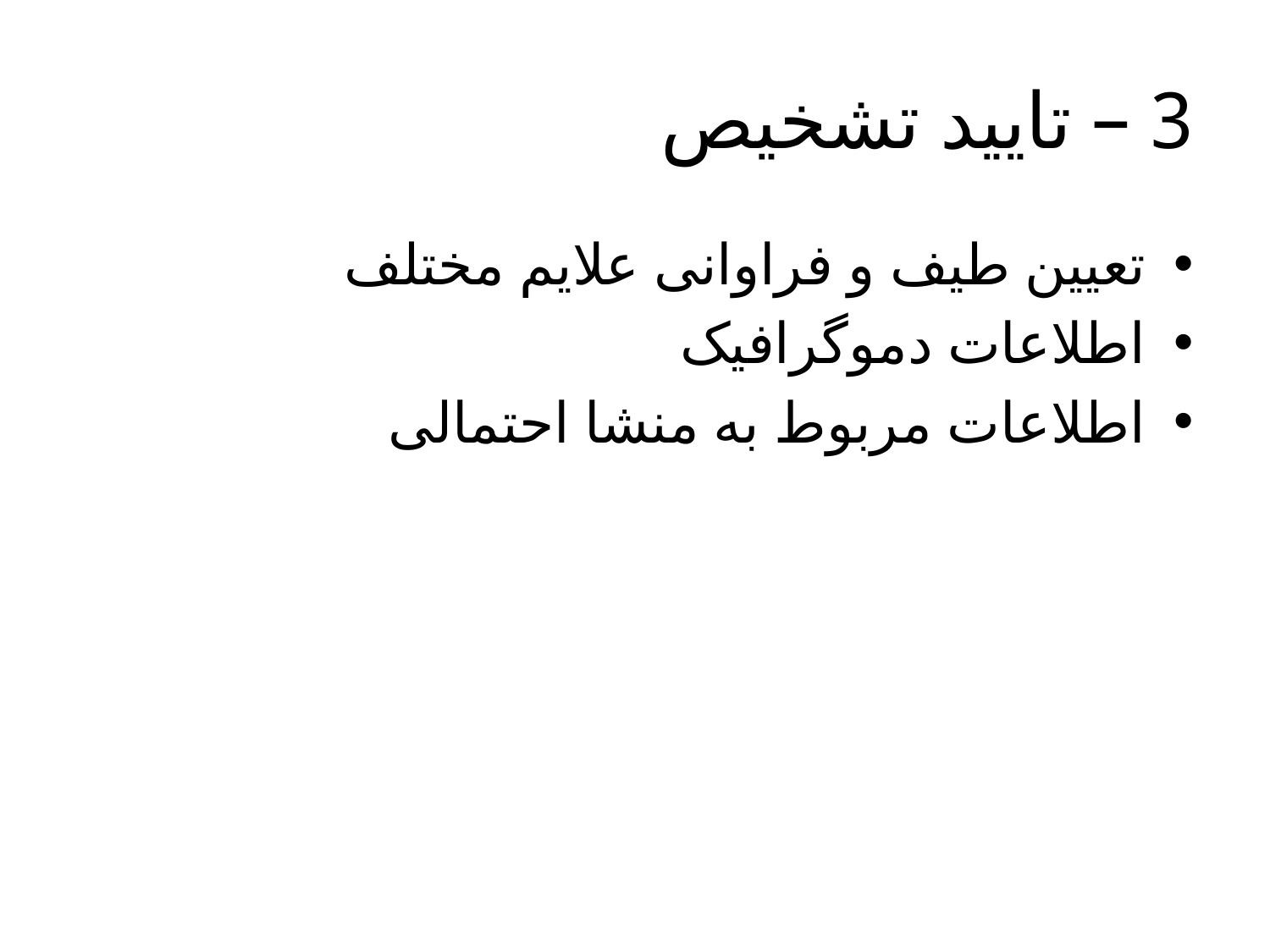

# 3 – تایید تشخیص
تعیین طیف و فراوانی علایم مختلف
اطلاعات دموگرافیک
اطلاعات مربوط به منشا احتمالی